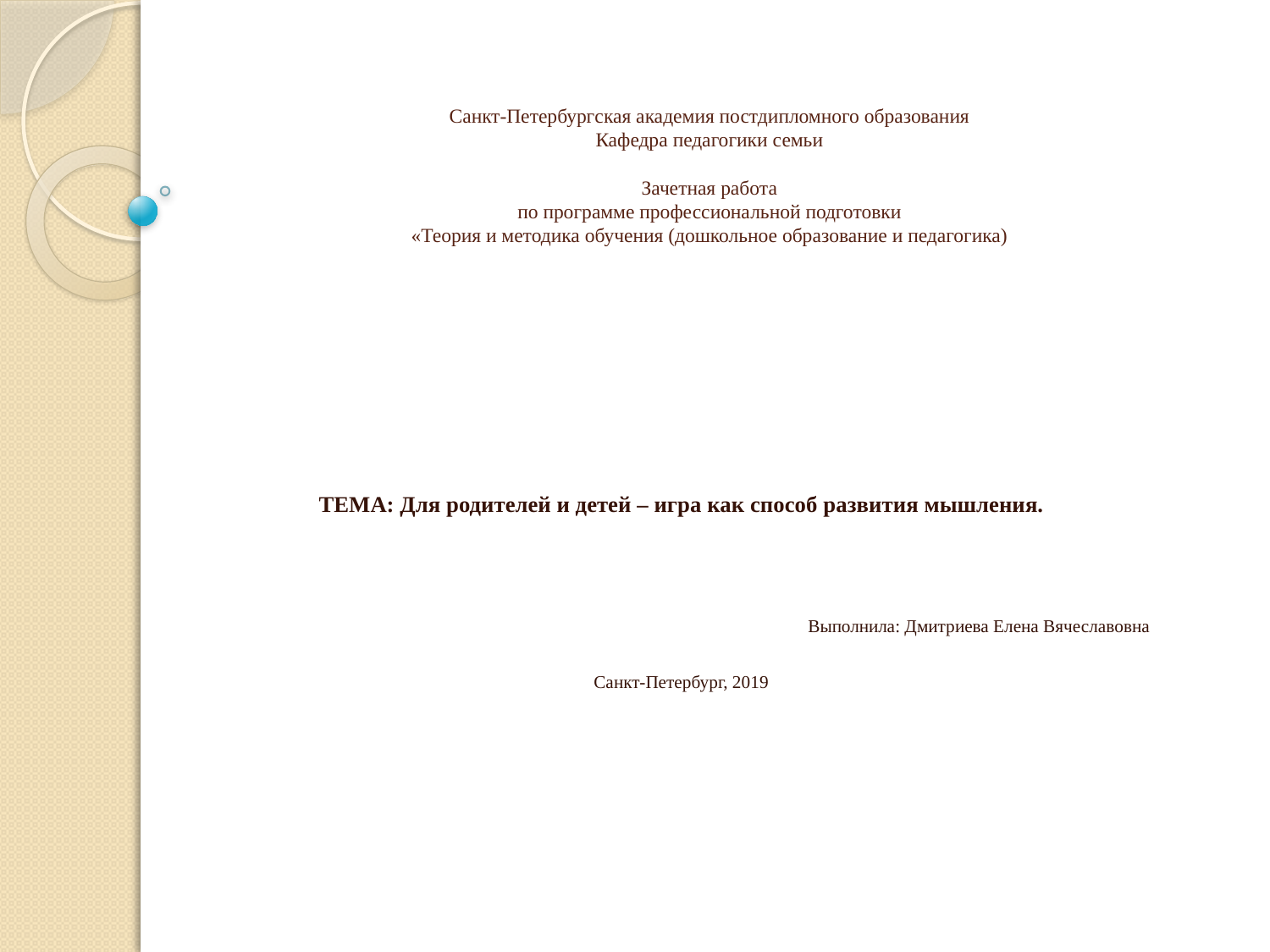

# Санкт-Петербургская академия постдипломного образования Кафедра педагогики семьи Зачетная работа по программе профессиональной подготовки «Теория и методика обучения (дошкольное образование и педагогика)

ТЕМА: Для родителей и детей – игра как способ развития мышления.

                                                                                                                                      Выполнила: Дмитриева Елена Вячеславовна

Санкт-Петербург, 2019